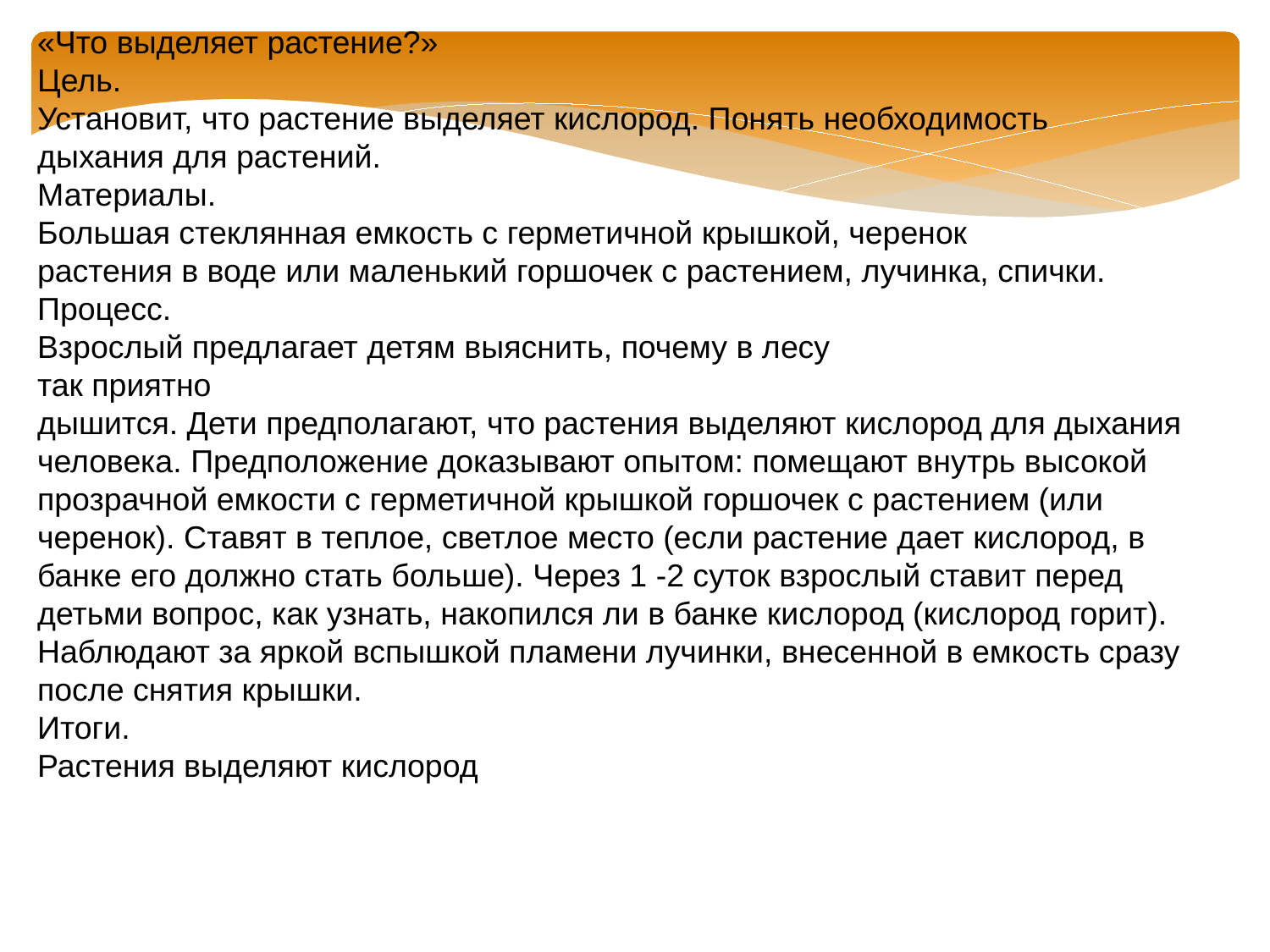

«Что выделяет растение?»
Цель.
Установит, что растение выделяет кислород. Понять необходимость
дыхания для растений.
Материалы.
Большая стеклянная емкость с герметичной крышкой, черенок
растения в воде или маленький горшочек с растением, лучинка, спички.
Процесс.
Взрослый предлагает детям выяснить, почему в лесу
так приятно
дышится. Дети предполагают, что растения выделяют кислород для дыхания
человека. Предположение доказывают опытом: помещают внутрь высокой
прозрачной емкости с герметичной крышкой горшочек с растением (или
черенок). Ставят в теплое, светлое место (если растение дает кислород, в
банке его должно стать больше). Через 1 -2 суток взрослый ставит перед
детьми вопрос, как узнать, накопился ли в банке кислород (кислород горит).
Наблюдают за яркой вспышкой пламени лучинки, внесенной в емкость сразу
после снятия крышки.
Итоги.
Растения выделяют кислород